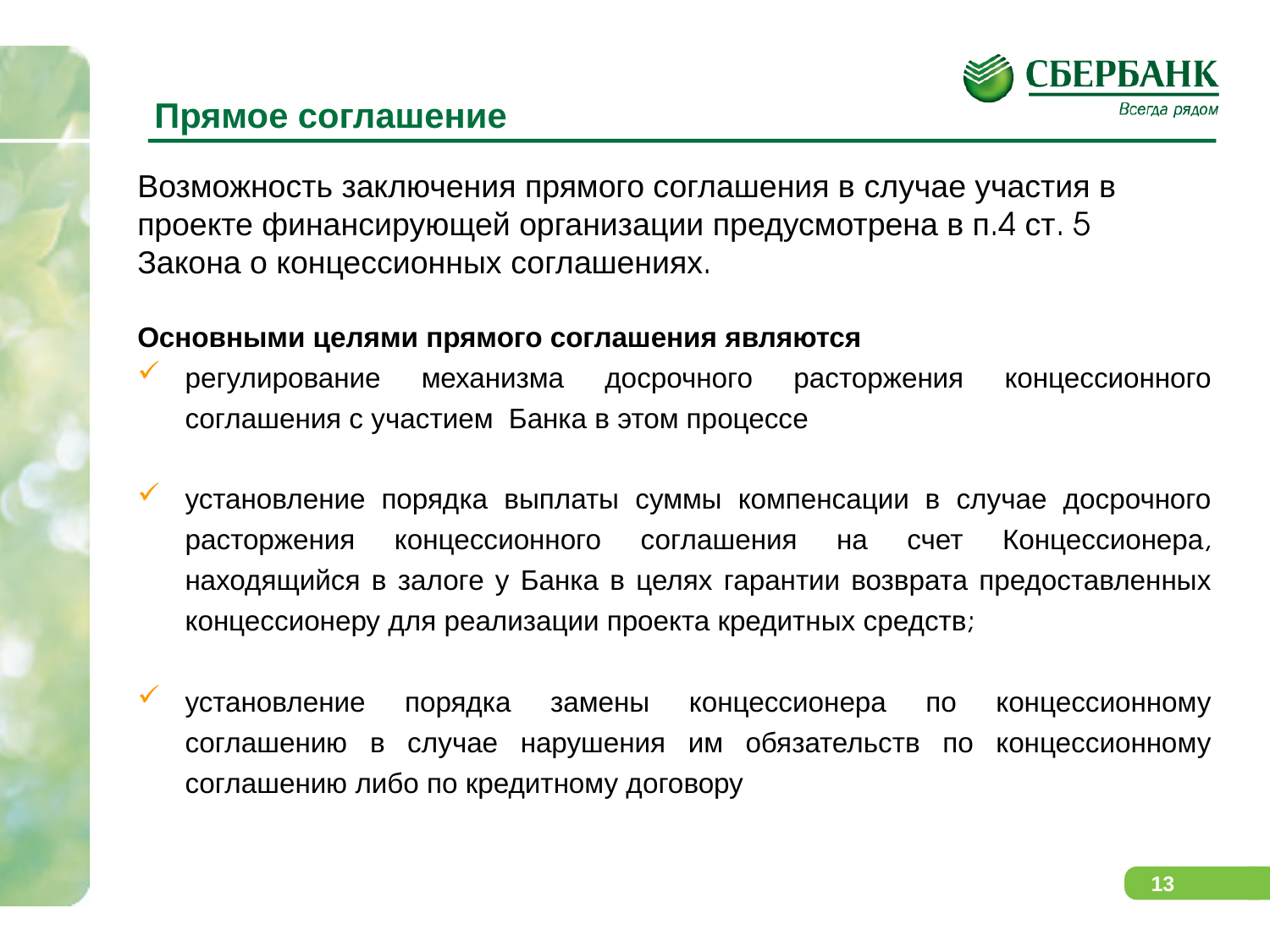

# Прямое соглашение
Возможность заключения прямого соглашения в случае участия в проекте финансирующей организации предусмотрена в п.4 ст. 5 Закона о концессионных соглашениях.

Основными целями прямого соглашения являются
регулирование механизма досрочного расторжения концессионного соглашения с участием  Банка в этом процессе

установление порядка выплаты суммы компенсации в случае досрочного расторжения концессионного соглашения на счет Концессионера, находящийся в залоге у Банка в целях гарантии возврата предоставленных концессионеру для реализации проекта кредитных средств;

установление порядка замены концессионера по концессионному соглашению в случае нарушения им обязательств по концессионному соглашению либо по кредитному договору